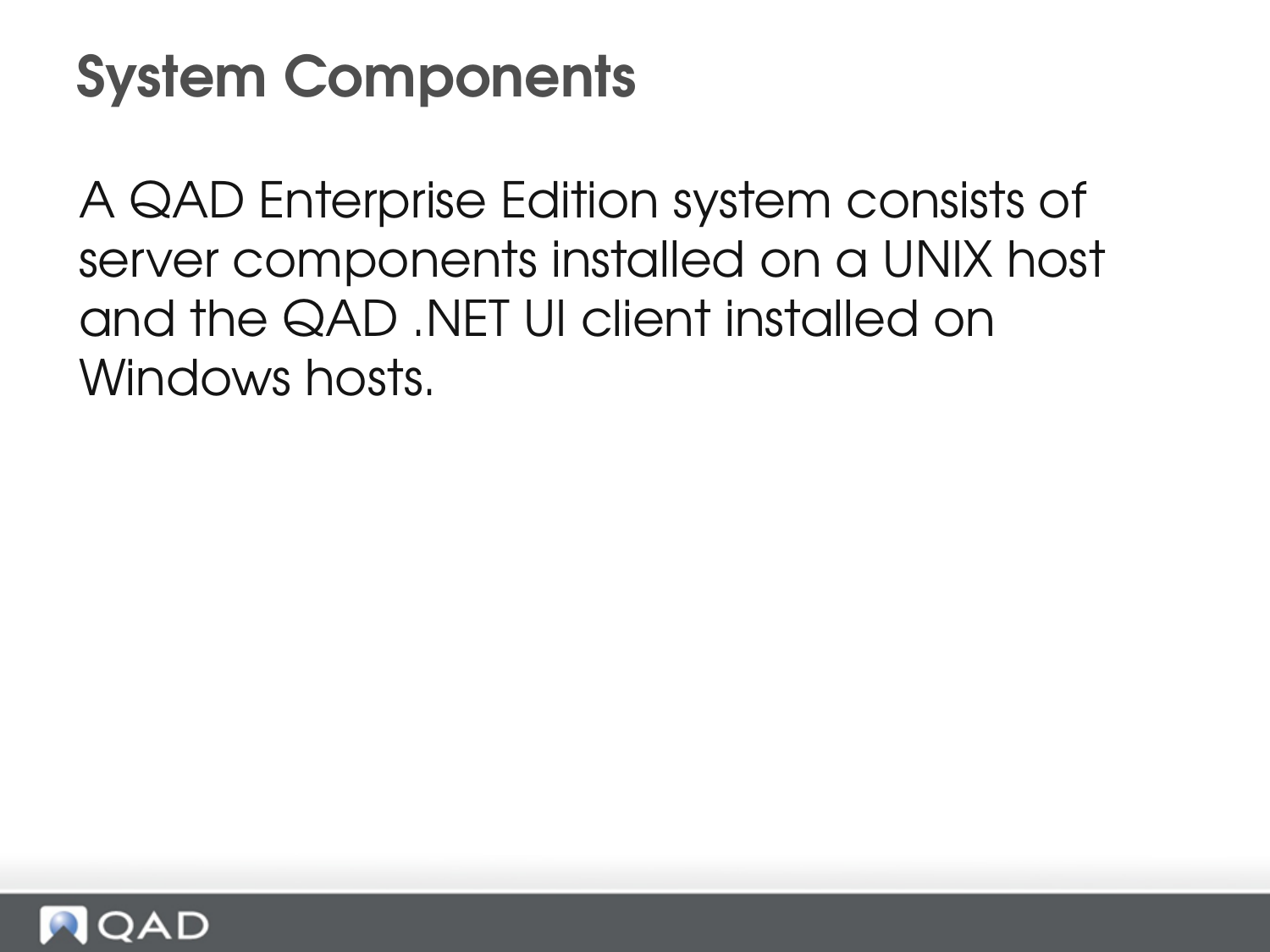

# System Components
A QAD Enterprise Edition system consists of server components installed on a UNIX host and the QAD .NET UI client installed on Windows hosts.